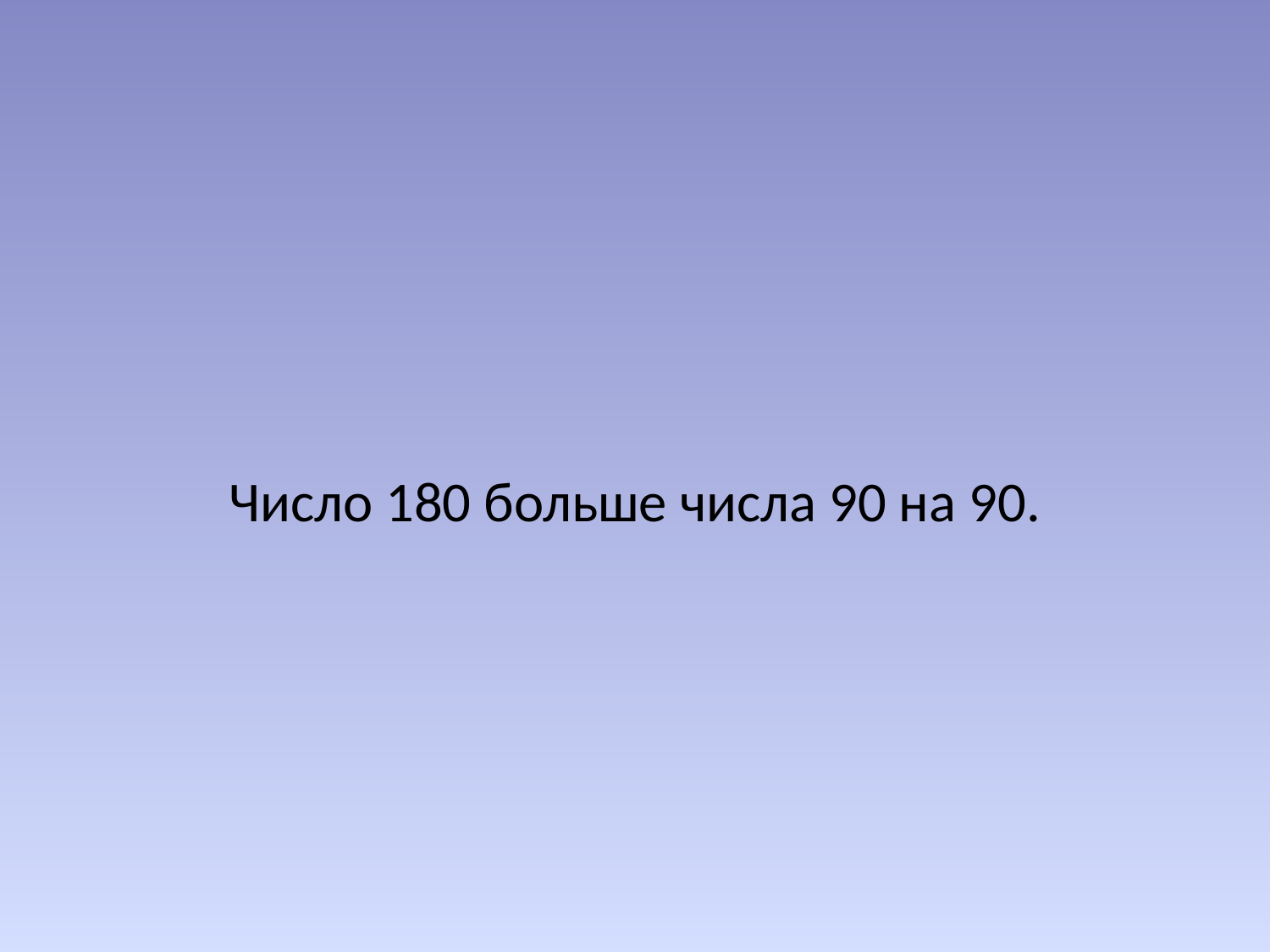

#

Число 180 больше числа 90 на 90.